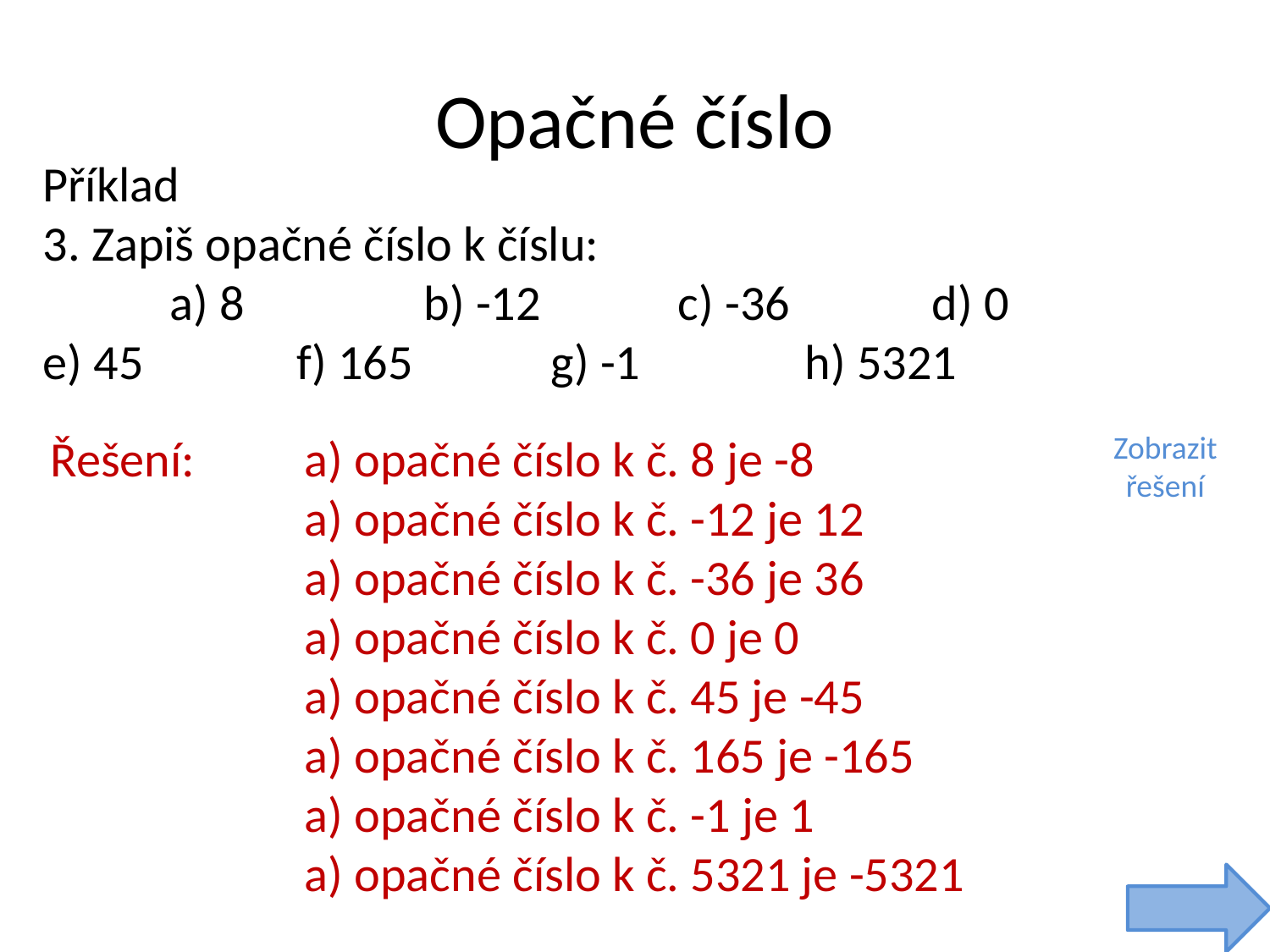

# Opačné číslo
Příklad
3. Zapiš opačné číslo k číslu:
	a) 8		b) -12		c) -36		d) 0		e) 45		f) 165		g) -1		h) 5321
Řešení:	a) opačné číslo k č. 8 je -8
		a) opačné číslo k č. -12 je 12
		a) opačné číslo k č. -36 je 36
		a) opačné číslo k č. 0 je 0
		a) opačné číslo k č. 45 je -45
		a) opačné číslo k č. 165 je -165
		a) opačné číslo k č. -1 je 1
		a) opačné číslo k č. 5321 je -5321

Zobrazit řešení